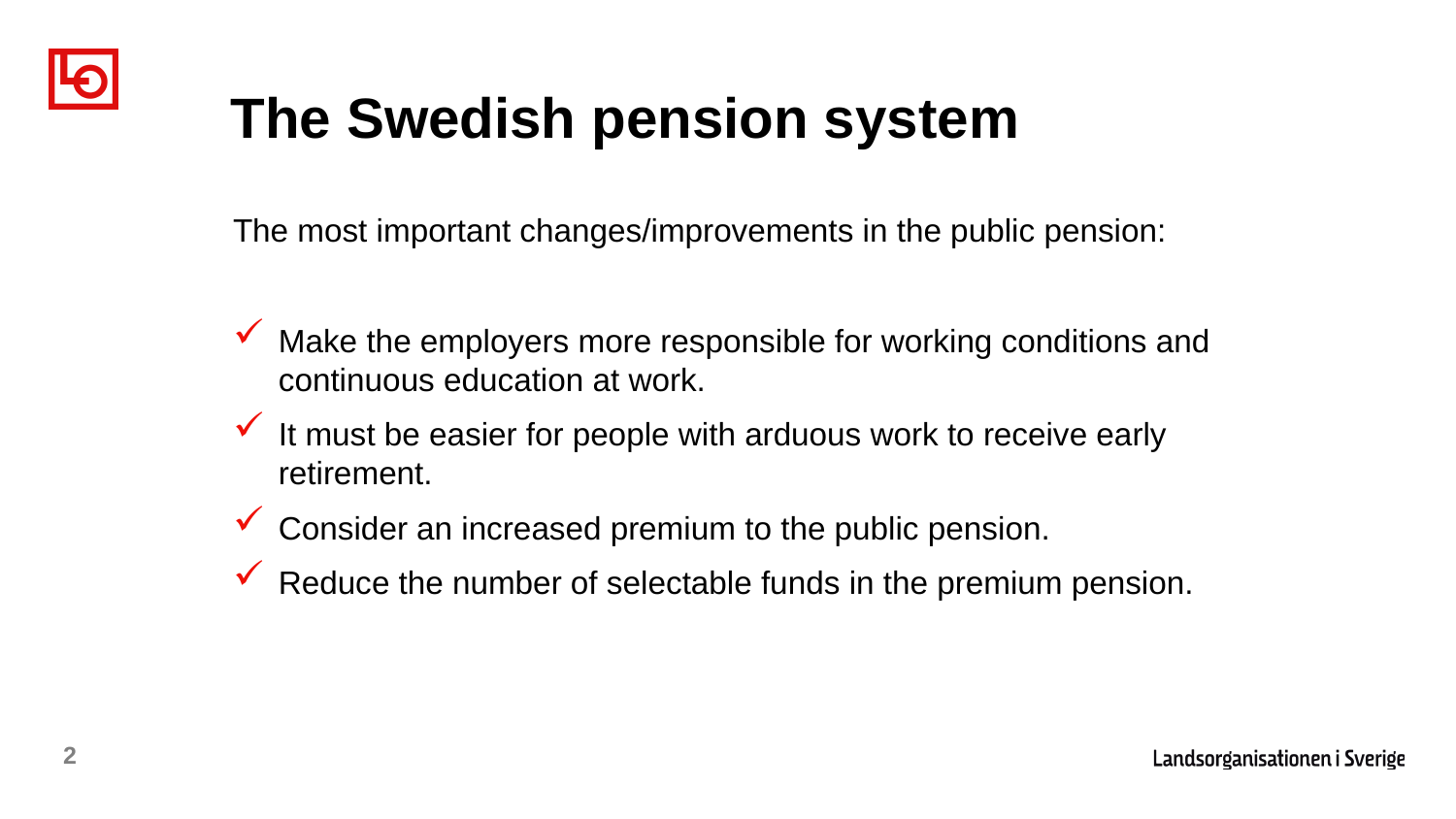

# The Swedish pension system
The most important changes/improvements in the public pension:

Make the employers more responsible for working conditions and continuous education at work.
It must be easier for people with arduous work to receive early retirement.
Consider an increased premium to the public pension.
Reduce the number of selectable funds in the premium pension.

2